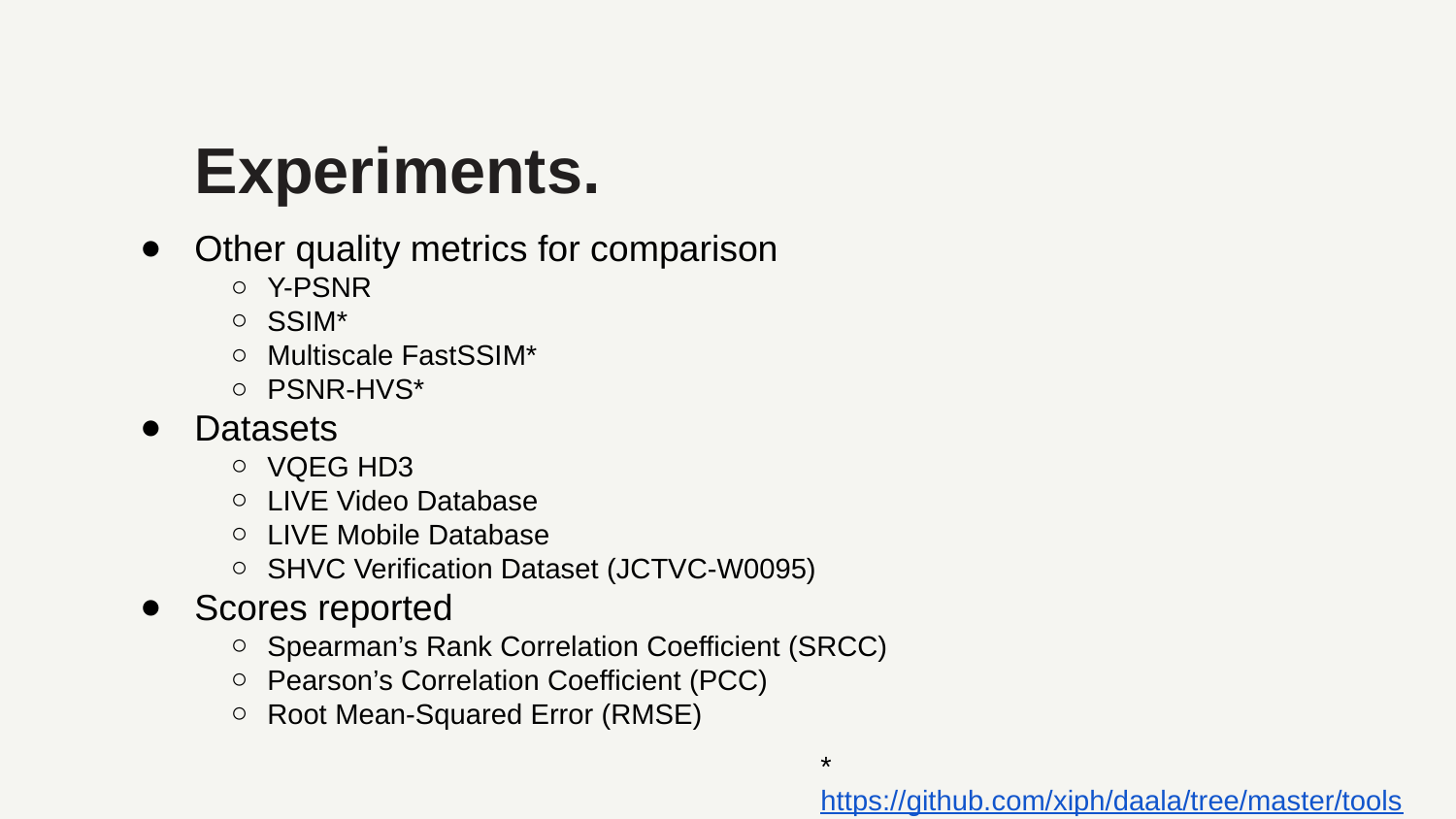

Experiments.
Other quality metrics for comparison
Y-PSNR
SSIM*
Multiscale FastSSIM*
PSNR-HVS*
Datasets
VQEG HD3
LIVE Video Database
LIVE Mobile Database
SHVC Verification Dataset (JCTVC-W0095)
Scores reported
Spearman’s Rank Correlation Coefficient (SRCC)
Pearson’s Correlation Coefficient (PCC)
Root Mean-Squared Error (RMSE)
*https://github.com/xiph/daala/tree/master/tools